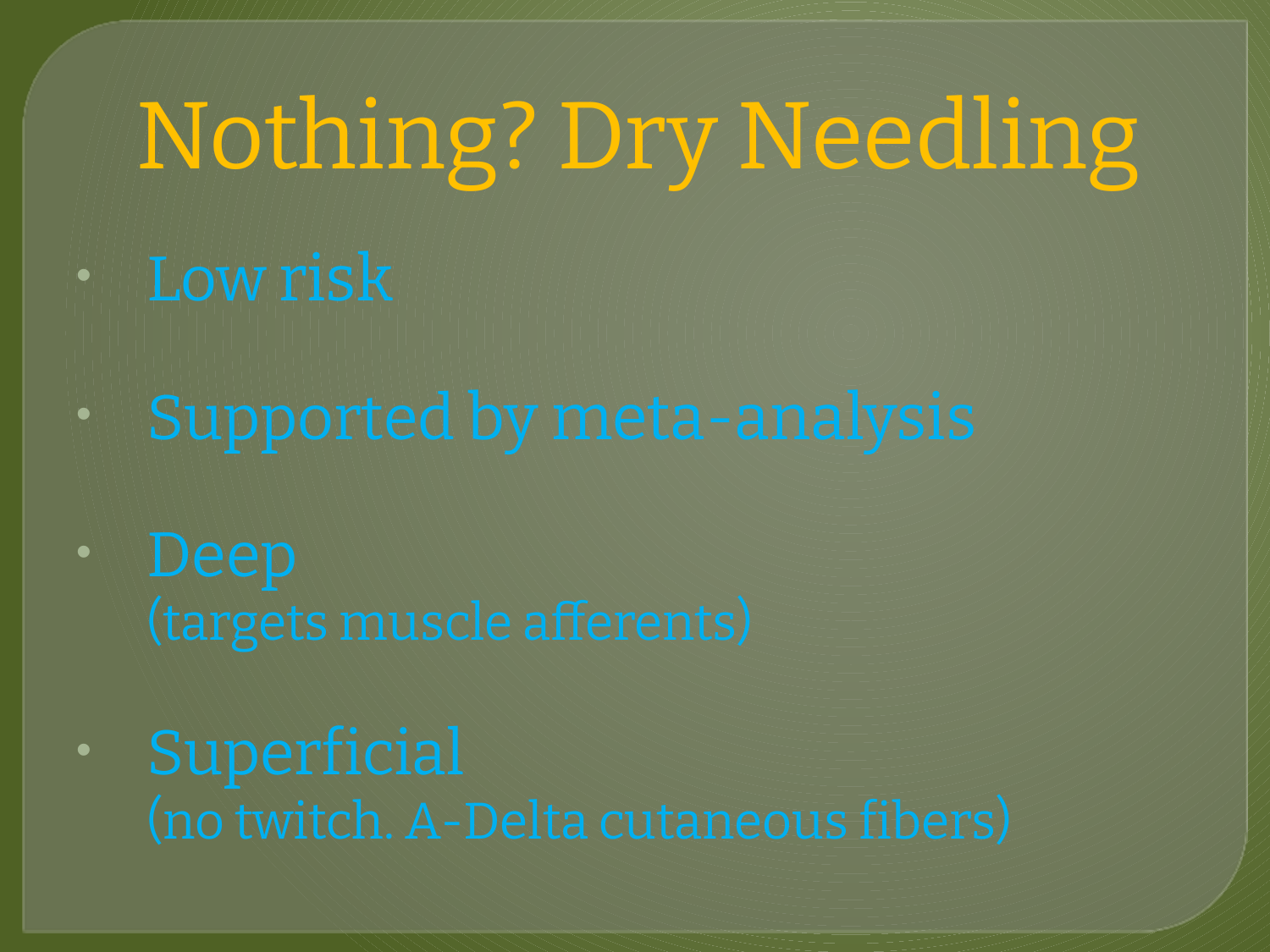

# Nothing? Dry Needling
Low risk

Supported by meta-analysis

Deep
(targets muscle afferents)

Superficial
(no twitch. A-Delta cutaneous fibers)